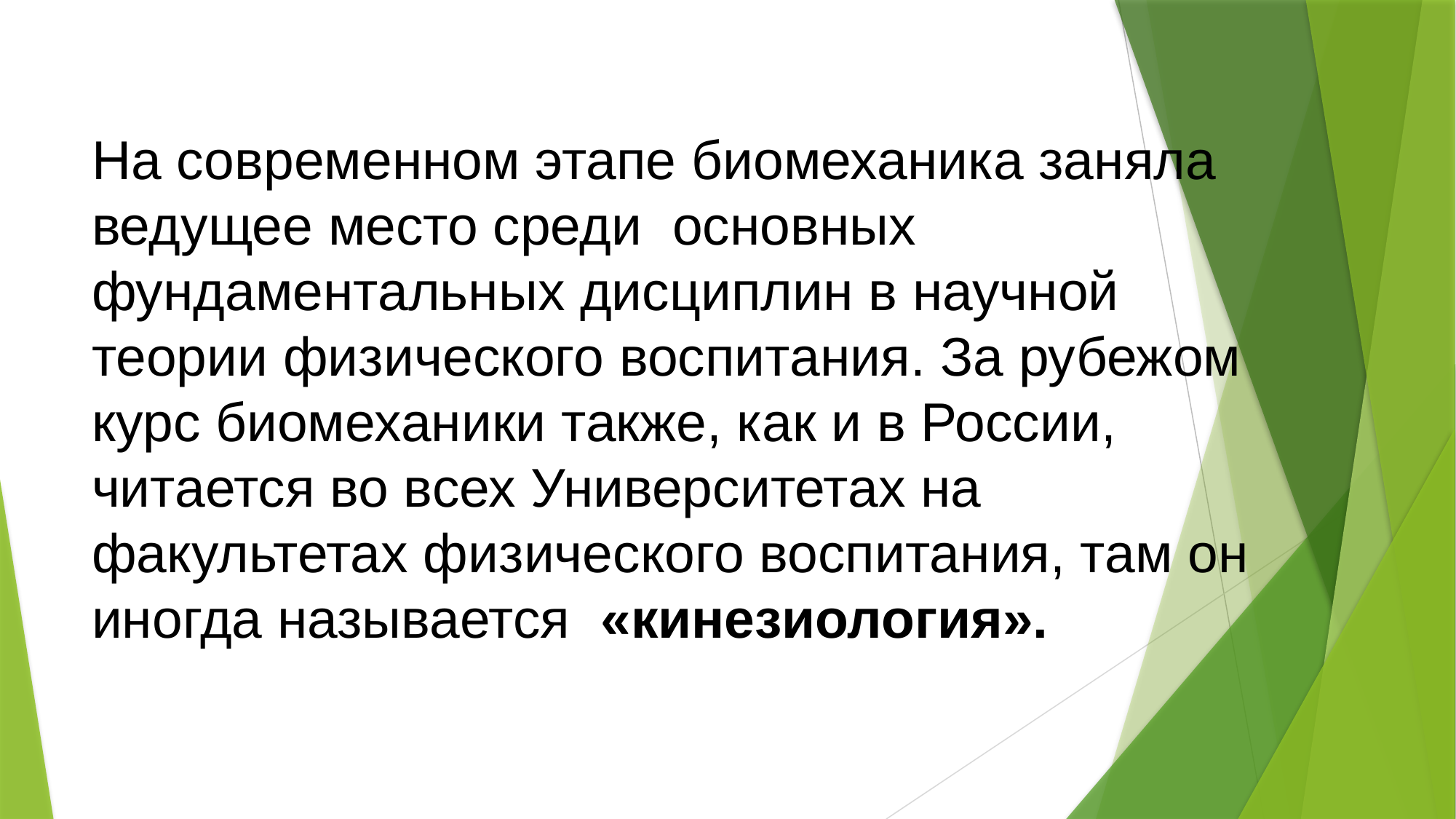

#
На современном этапе биомеханика заняла ведущее место среди  основных  фундаментальных дисциплин в научной теории физического воспитания. За рубежом  курс биомеханики также, как и в России, читается во всех Университетах на факультетах физического воспитания, там он иногда называется  «кинезиология».